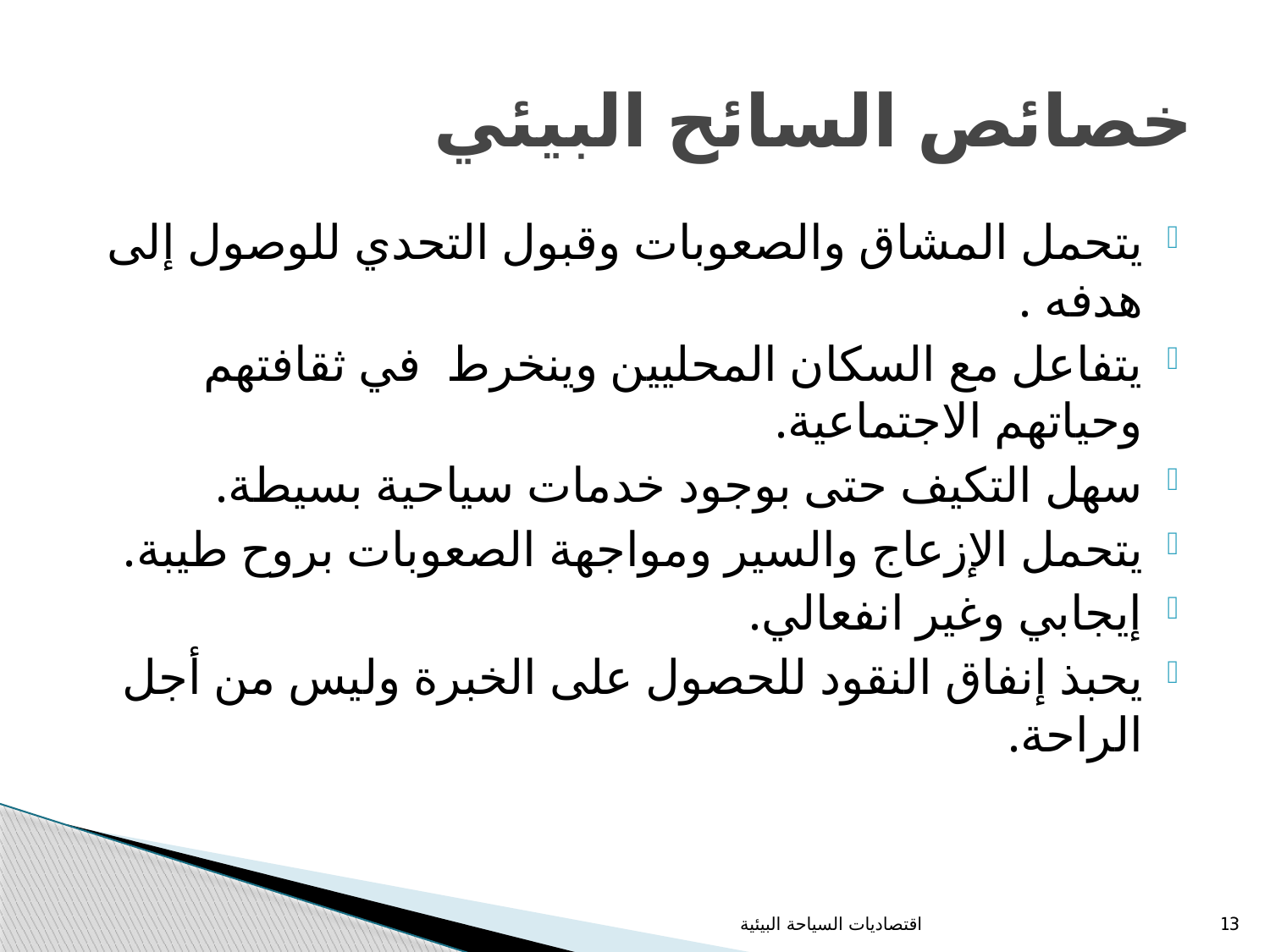

# خصائص السائح البيئي
يتحمل المشاق والصعوبات وقبول التحدي للوصول إلى هدفه .
يتفاعل مع السكان المحليين وينخرط  في ثقافتهم وحياتهم الاجتماعية.
سهل التكيف حتى بوجود خدمات سياحية بسيطة.
يتحمل الإزعاج والسير ومواجهة الصعوبات بروح طيبة.
إيجابي وغير انفعالي.
يحبذ إنفاق النقود للحصول على الخبرة وليس من أجل الراحة.

اقتصاديات السياحة البيئية
13